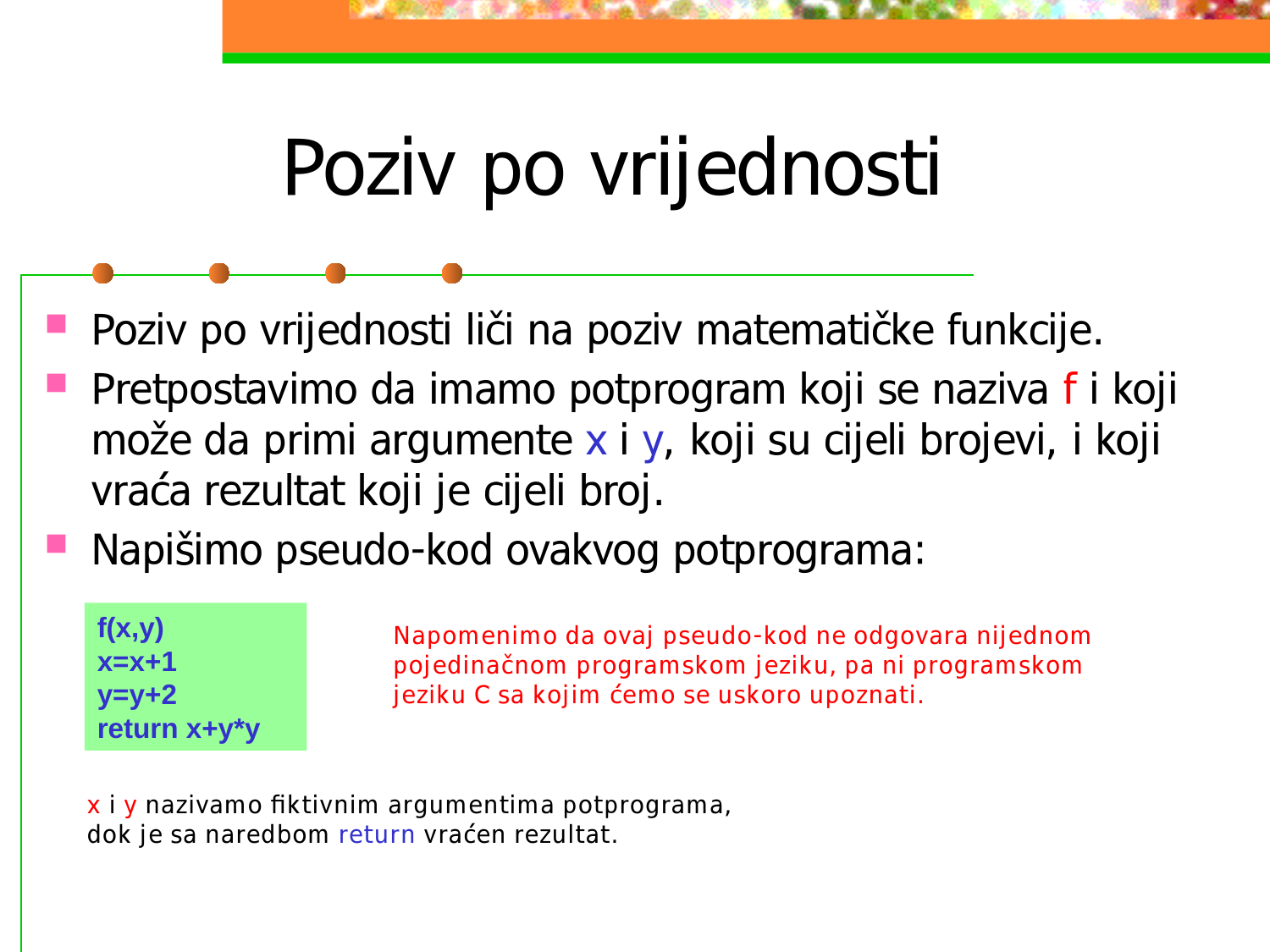

# Poziv po vrijednosti
Poziv po vrijednosti liči na poziv matematičke funkcije.
Pretpostavimo da imamo potprogram koji se naziva f i koji može da primi argumente x i y, koji su cijeli brojevi, i koji vraća rezultat koji je cijeli broj.
Napišimo pseudo-kod ovakvog potprograma:
f(x,y)
x=x+1
y=y+2
return x+y*y
Napomenimo da ovaj pseudo-kod ne odgovara nijednom pojedinačnom programskom jeziku, pa ni programskom jeziku C sa kojim ćemo se uskoro upoznati.
x i y nazivamo fiktivnim argumentima potprograma, dok je sa naredbom return vraćen rezultat.